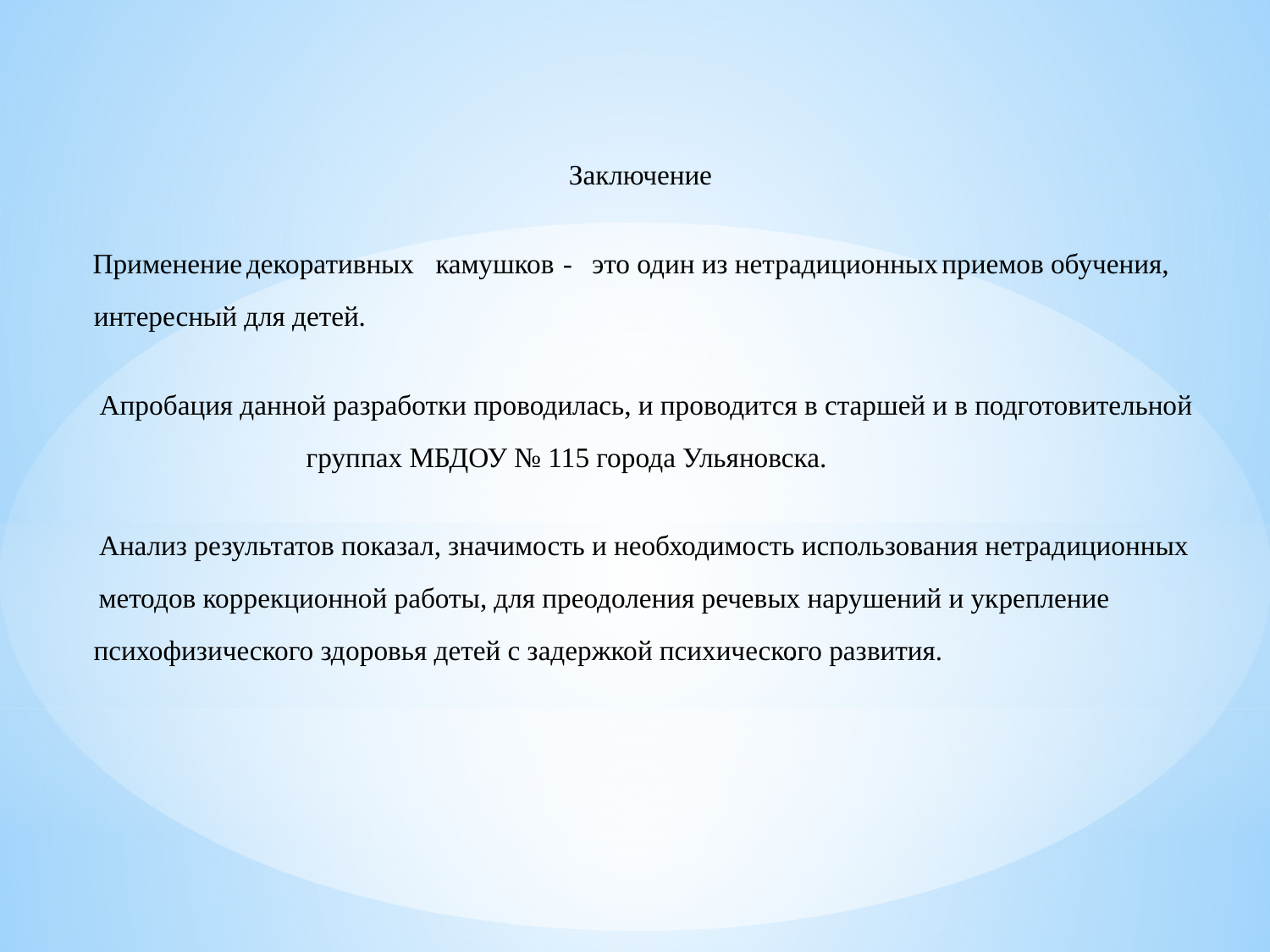

Заключение

Применение

декоративных

к
амушков
-

это один из нетрадиционных
            приемов обучения,
интересный для детей.

Апробация данной разработки проводилась, и проводится в старшей и в подготовительной

 группах МБДОУ № 115 города Ульяновска.

Анализ результатов показал, значимость и необходимость использования нетрадиционных
методов коррекционной работы, для преодоления речевых нарушений и укрепление
психофизического здоровья детей с задержкой психического развития.
.